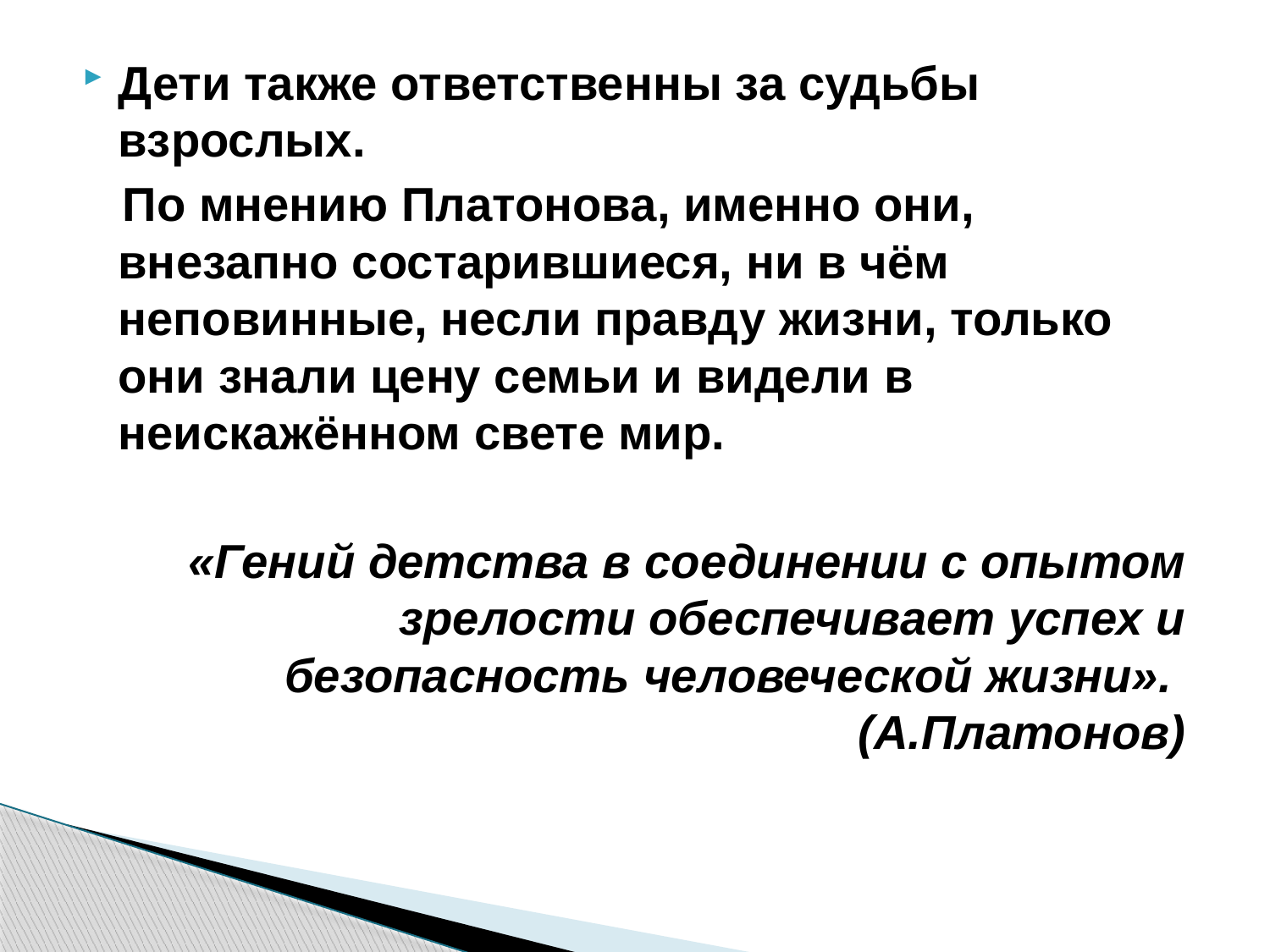

Дети также ответственны за судьбы взрослых.
   По мнению Платонова, именно они, внезапно состарившиеся, ни в чём неповинные, несли правду жизни, только они знали цену семьи и видели в неискажённом свете мир.

   «Гений детства в соединении с опытом зрелости обеспечивает успех и безопасность человеческой жизни».  (А.Платонов)